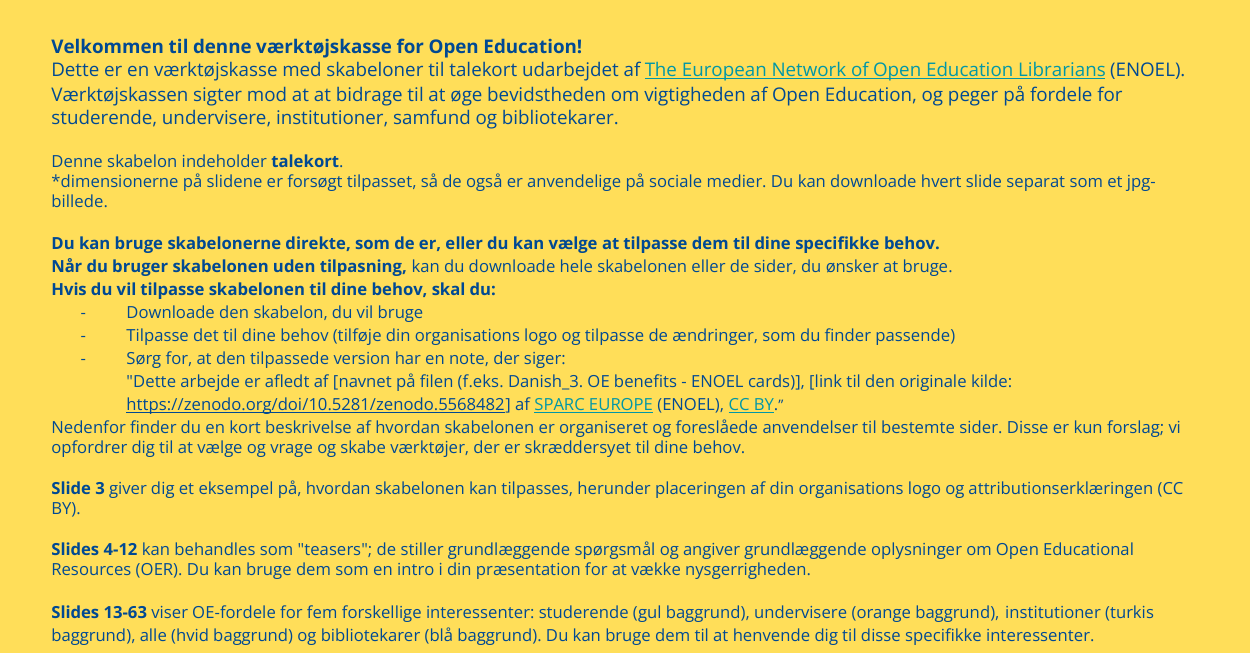

Velkommen til denne værktøjskasse for Open Education!
Dette er en værktøjskasse med skabeloner til talekort udarbejdet af The European Network of Open Education Librarians (ENOEL). Værktøjskassen sigter mod at at bidrage til at øge bevidstheden om vigtigheden af Open Education, og peger på fordele for studerende, undervisere, institutioner, samfund og bibliotekarer.

Denne skabelon indeholder talekort.
*dimensionerne på slidene er forsøgt tilpasset, så de også er anvendelige på sociale medier. Du kan downloade hvert slide separat som et jpg-billede.

Du kan bruge skabelonerne direkte, som de er, eller du kan vælge at tilpasse dem til dine specifikke behov.
Når du bruger skabelonen uden tilpasning, kan du downloade hele skabelonen eller de sider, du ønsker at bruge.
Hvis du vil tilpasse skabelonen til dine behov, skal du:
Downloade den skabelon, du vil bruge
Tilpasse det til dine behov (tilføje din organisations logo og tilpasse de ændringer, som du finder passende)
Sørg for, at den tilpassede version har en note, der siger:
"Dette arbejde er afledt af [navnet på filen (f.eks. Danish_3. OE benefits - ENOEL cards)], [link til den originale kilde: https://zenodo.org/doi/10.5281/zenodo.5568482] af SPARC EUROPE (ENOEL), CC BY.”
Nedenfor finder du en kort beskrivelse af hvordan skabelonen er organiseret og foreslåede anvendelser til bestemte sider. Disse er kun forslag; vi opfordrer dig til at vælge og vrage og skabe værktøjer, der er skræddersyet til dine behov.
Slide 3 giver dig et eksempel på, hvordan skabelonen kan tilpasses, herunder placeringen af din organisations logo og attributionserklæringen (CC BY).
Slides 4-12 kan behandles som "teasers"; de stiller grundlæggende spørgsmål og angiver grundlæggende oplysninger om Open Educational Resources (OER). Du kan bruge dem som en intro i din præsentation for at vække nysgerrigheden.
Slides 13-63 viser OE-fordele for fem forskellige interessenter: studerende (gul baggrund), undervisere (orange baggrund), institutioner (turkis baggrund), alle (hvid baggrund) og bibliotekarer (blå baggrund). Du kan bruge dem til at henvende dig til disse specifikke interessenter.